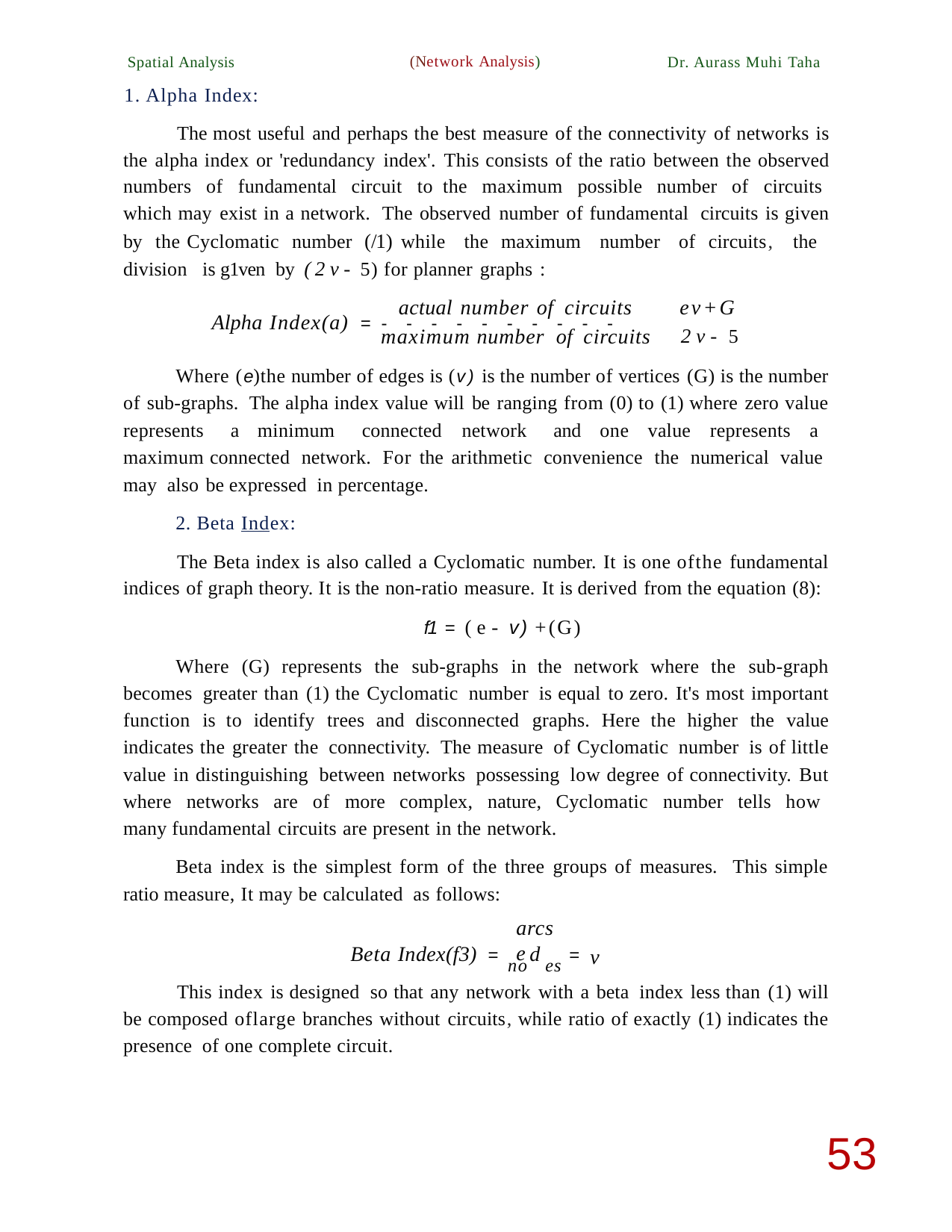

(Network Analysis)
Spatial Analysis

1. Alpha Index:
Dr. Aurass Muhi Taha
The most useful and perhaps the best measure of the connectivity of networks is the alpha index or 'redundancy index'. This consists of the ratio between the observed numbers  of  fundamental  circuit  to the  maximum  possible  number  of  circuits  which may exist in a network.  The observed number of fundamental  circuits is given by  the Cyclomatic  number  (/1) while   the  maximum   number   of  circuits,   the   division   is g1ven  by  (2v- 5) for planner graphs :
actual number of  circuits
ev+G
2v- 5
Alpha Index(a)  = ----------­
maximum number  of  circuits
Where (e)the number of edges is (v) is the number of vertices (G) is the number of sub-graphs.  The alpha index value will be ranging from (0) to (1) where zero value represents   a  minimum   connected  network   and  one  value  represents  a  maximum connected  network.  For the arithmetic  convenience  the  numerical  value  may  also be expressed  in percentage.

2. Beta Index:

The Beta index is also called a Cyclomatic number. It is one ofthe fundamental indices of graph theory. It is the non-ratio measure. It is derived from the equation (8):

f1 = (e- v) +(G)

Where  (G)  represents  the  sub-graphs  in  the  network  where  the  sub-graph becomes  greater than (1) the Cyclomatic  number  is equal to zero. It's most important function  is  to  identify  trees  and  disconnected  graphs.  Here  the  higher  the  value indicates the greater the  connectivity.  The measure  of Cyclomatic  number  is of little value in distinguishing  between networks  possessing  low degree of connectivity. But where  networks  are  of  more  complex,  nature,  Cyclomatic  number  tells  how  many fundamental circuits are present in the network.

Beta index is the simplest form of the three groups of measures.  This simple ratio measure, It may be calculated  as follows:
arcs	e
Beta Index(f3)  = nod es =­
v
This index is designed  so that any network with a beta  index less than (1) will be composed oflarge branches without circuits, while ratio of exactly (1) indicates the presence  of one complete circuit.
53